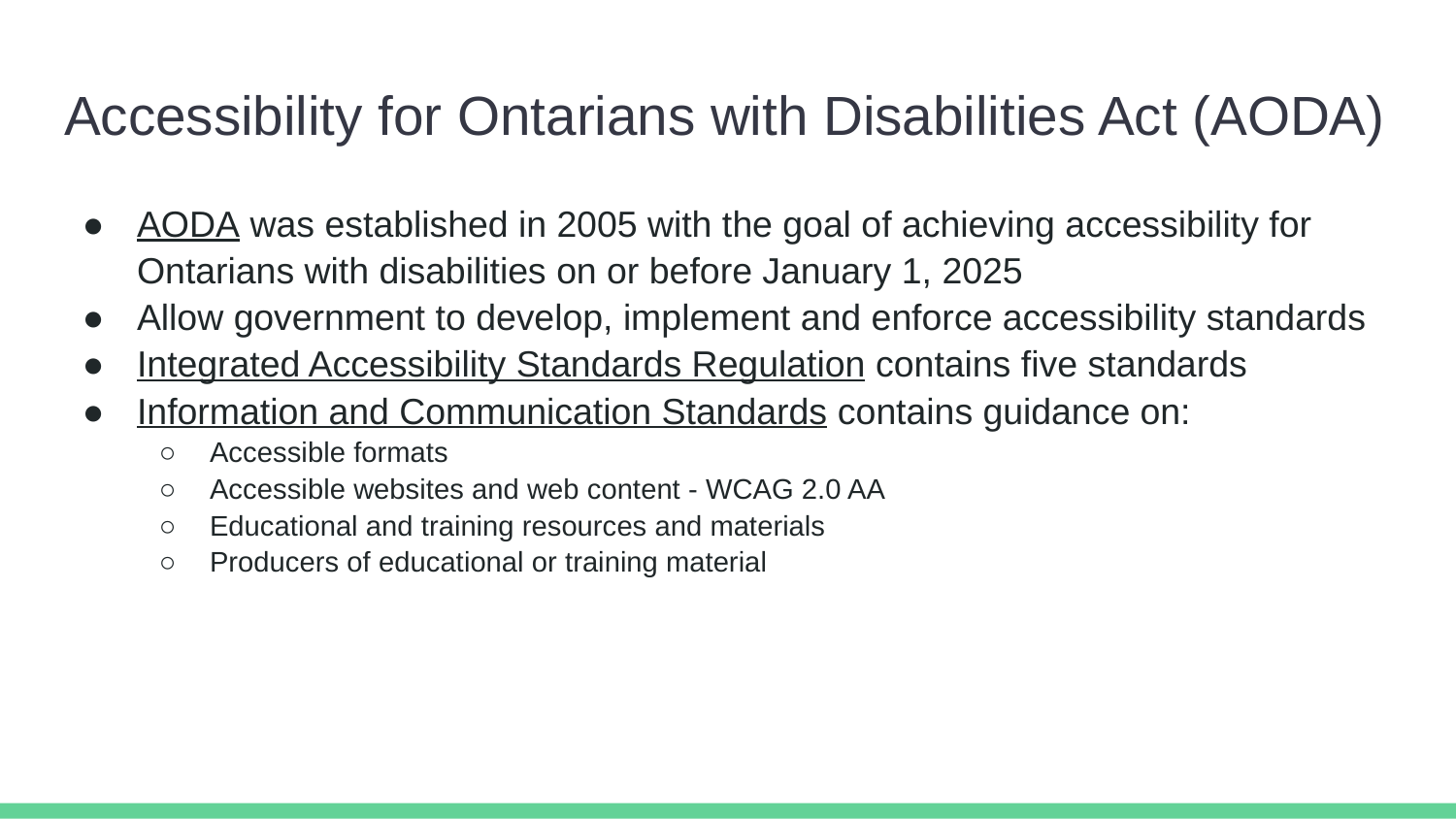

# Accessibility for Ontarians with Disabilities Act (AODA)
AODA was established in 2005 with the goal of achieving accessibility for Ontarians with disabilities on or before January 1, 2025
Allow government to develop, implement and enforce accessibility standards
Integrated Accessibility Standards Regulation contains five standards
Information and Communication Standards contains guidance on:
Accessible formats
Accessible websites and web content - WCAG 2.0 AA
Educational and training resources and materials
Producers of educational or training material